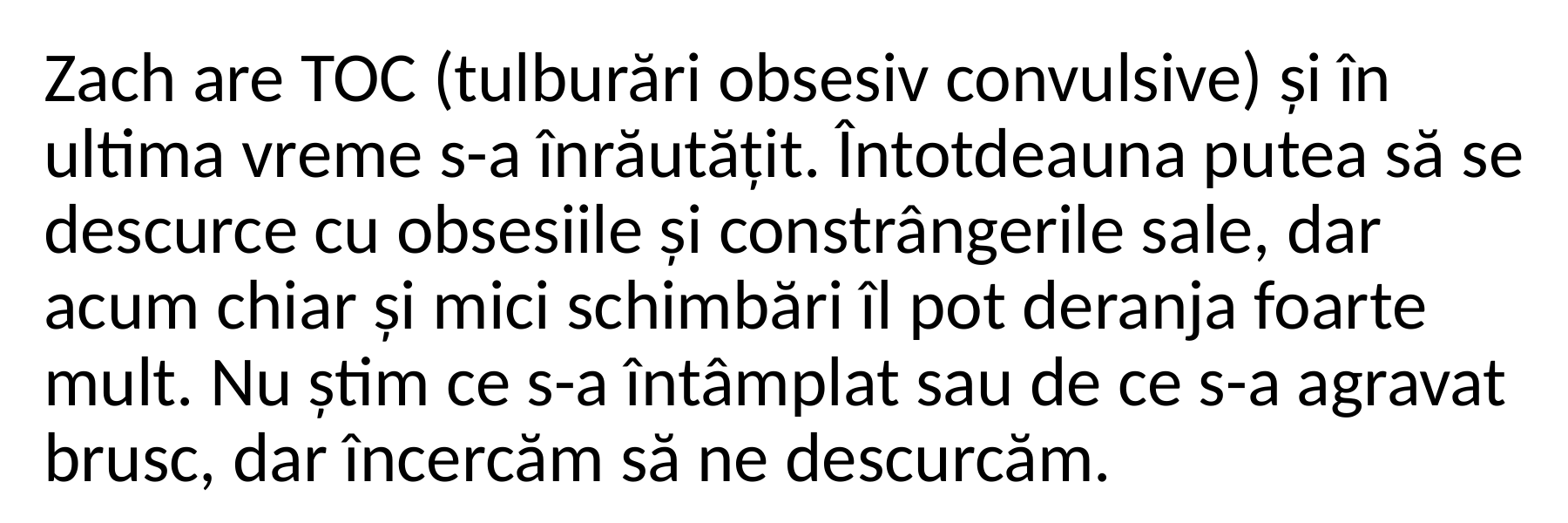

Zach are TOC (tulburări obsesiv convulsive) și în ultima vreme s-a înrăutățit. Întotdeauna putea să se descurce cu obsesiile și constrângerile sale, dar acum chiar și mici schimbări îl pot deranja foarte mult. Nu știm ce s-a întâmplat sau de ce s-a agravat brusc, dar încercăm să ne descurcăm.